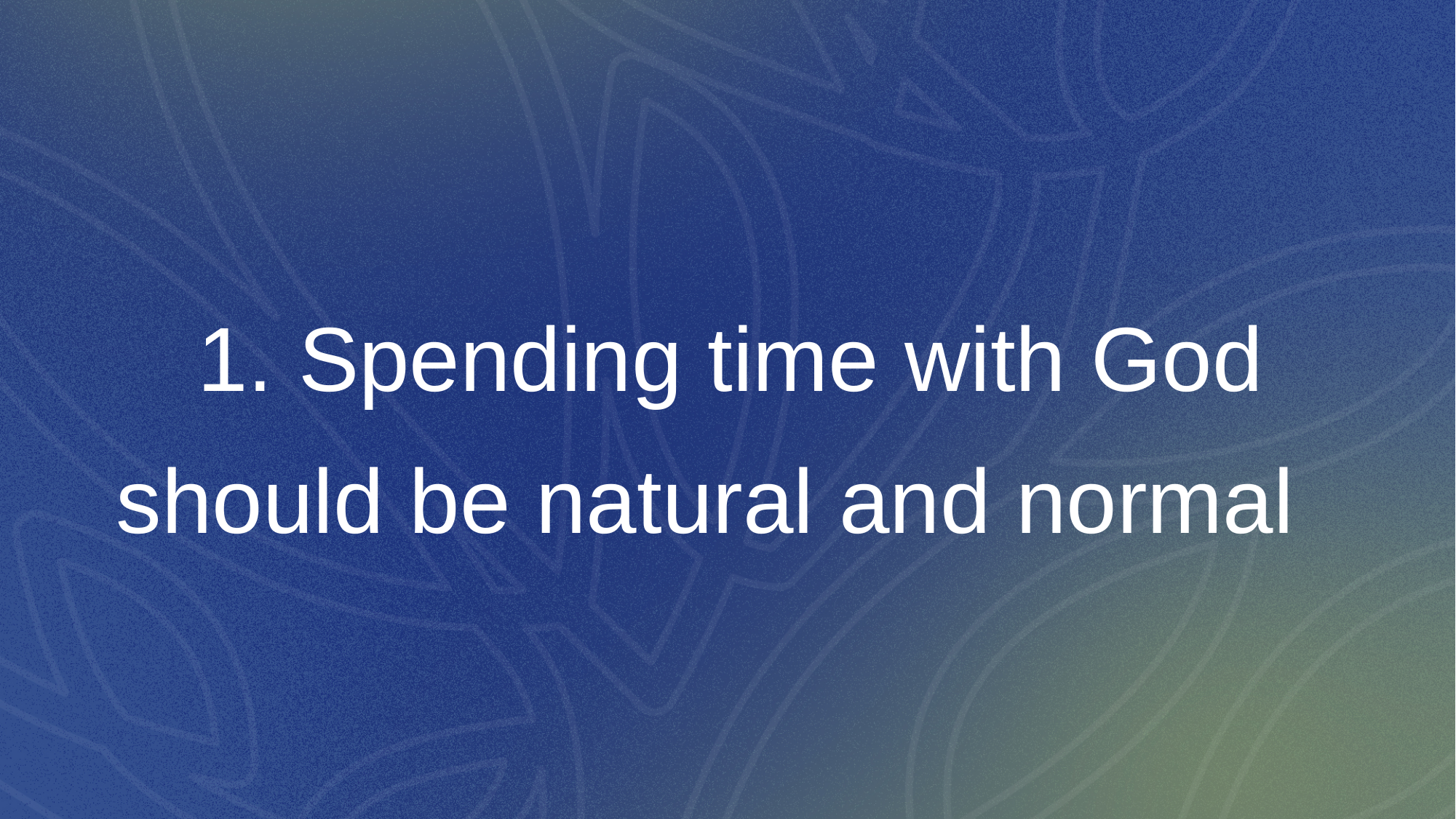

# 1. Spending time with God should be natural and normal